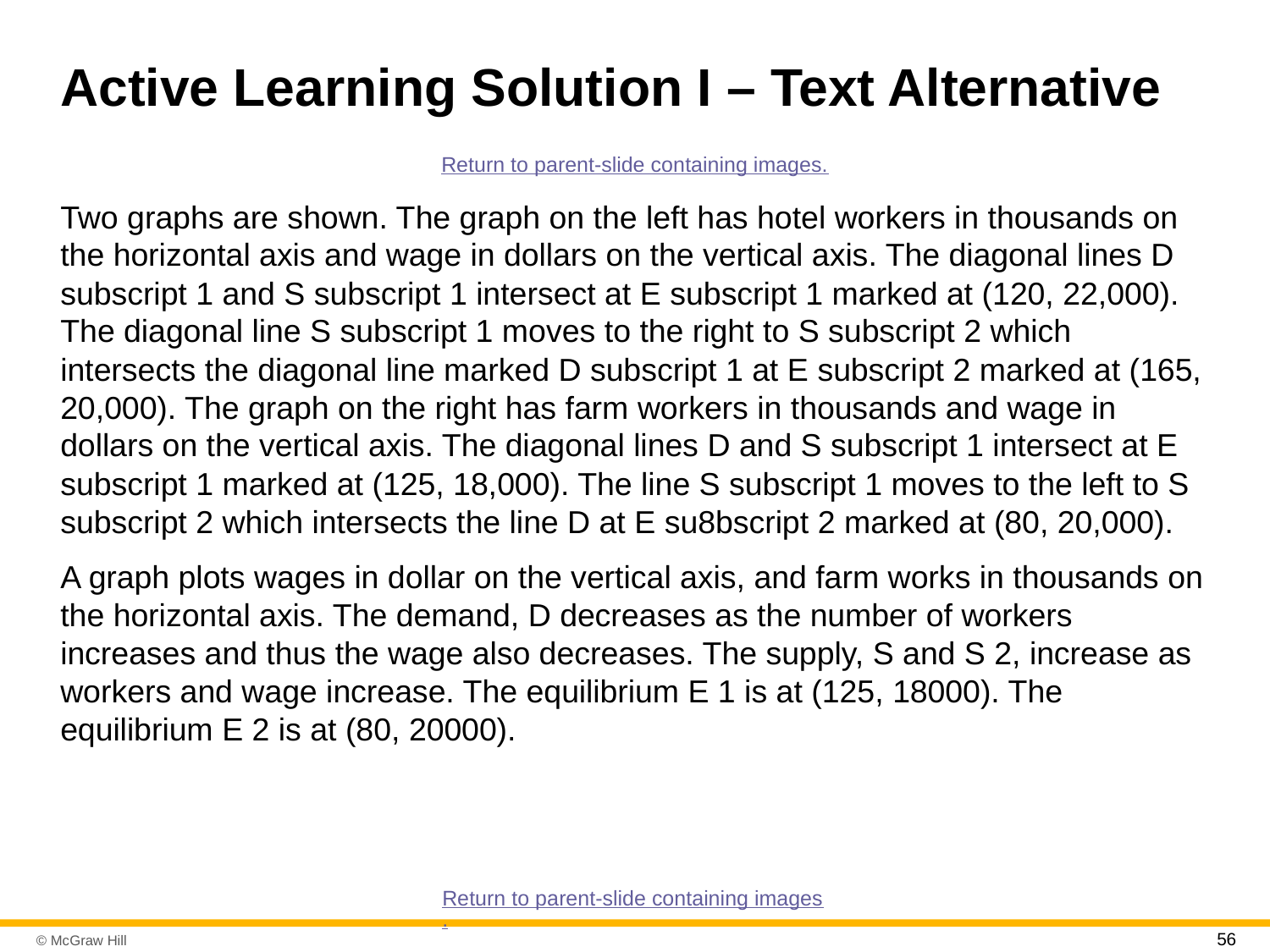

# Active Learning Solution I – Text Alternative
Return to parent-slide containing images.
Two graphs are shown. The graph on the left has hotel workers in thousands on the horizontal axis and wage in dollars on the vertical axis. The diagonal lines D subscript 1 and S subscript 1 intersect at E subscript 1 marked at (120, 22,000). The diagonal line S subscript 1 moves to the right to S subscript 2 which intersects the diagonal line marked D subscript 1 at E subscript 2 marked at (165, 20,000). The graph on the right has farm workers in thousands and wage in dollars on the vertical axis. The diagonal lines D and S subscript 1 intersect at E subscript 1 marked at (125, 18,000). The line S subscript 1 moves to the left to S subscript 2 which intersects the line D at E su8bscript 2 marked at (80, 20,000).
A graph plots wages in dollar on the vertical axis, and farm works in thousands on the horizontal axis. The demand, D decreases as the number of workers increases and thus the wage also decreases. The supply, S and S 2, increase as workers and wage increase. The equilibrium E 1 is at (125, 18000). The equilibrium E 2 is at (80, 20000).
Return to parent-slide containing images.